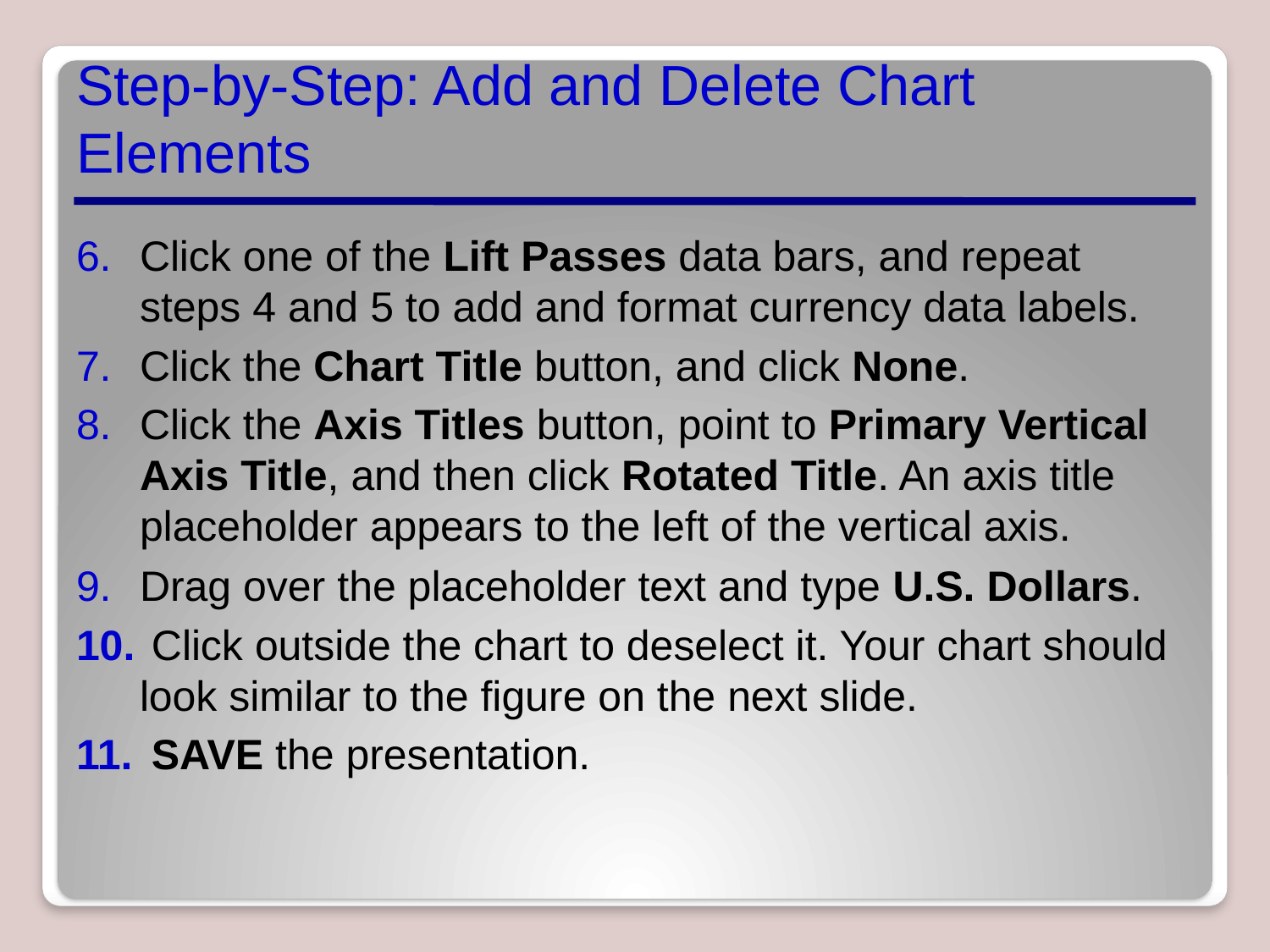

# Step-by-Step: Add and Delete Chart Elements
Click one of the Lift Passes data bars, and repeat steps 4 and 5 to add and format currency data labels.
Click the Chart Title button, and click None.
Click the Axis Titles button, point to Primary Vertical Axis Title, and then click Rotated Title. An axis title placeholder appears to the left of the vertical axis.
Drag over the placeholder text and type U.S. Dollars.
 Click outside the chart to deselect it. Your chart should look similar to the figure on the next slide.
 SAVE the presentation.